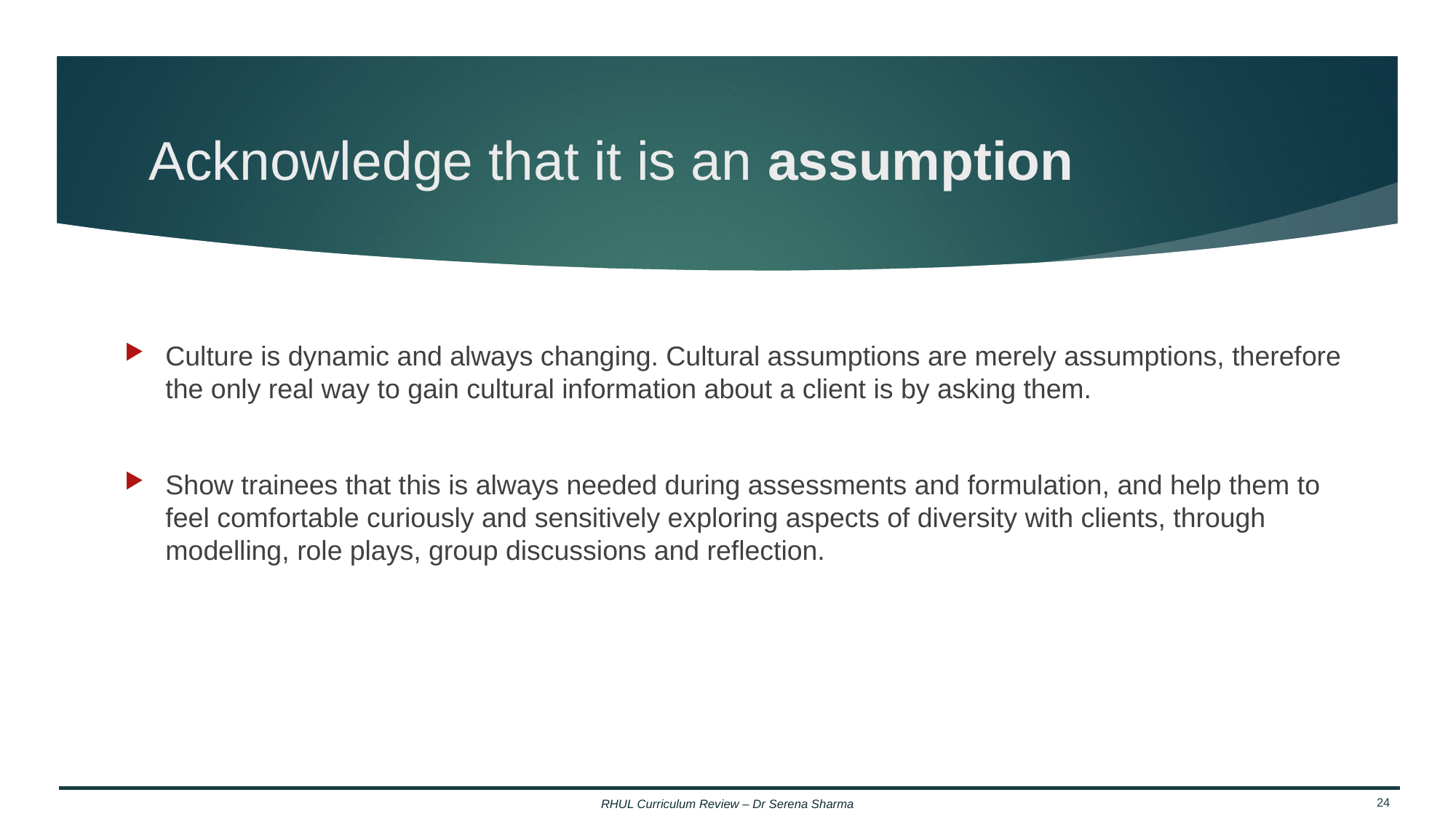

# Acknowledge that it is an assumption
Culture is dynamic and always changing. Cultural assumptions are merely assumptions, therefore the only real way to gain cultural information about a client is by asking them.

Show trainees that this is always needed during assessments and formulation, and help them to feel comfortable curiously and sensitively exploring aspects of diversity with clients, through modelling, role plays, group discussions and reflection.
RHUL Curriculum Review – Dr Serena Sharma